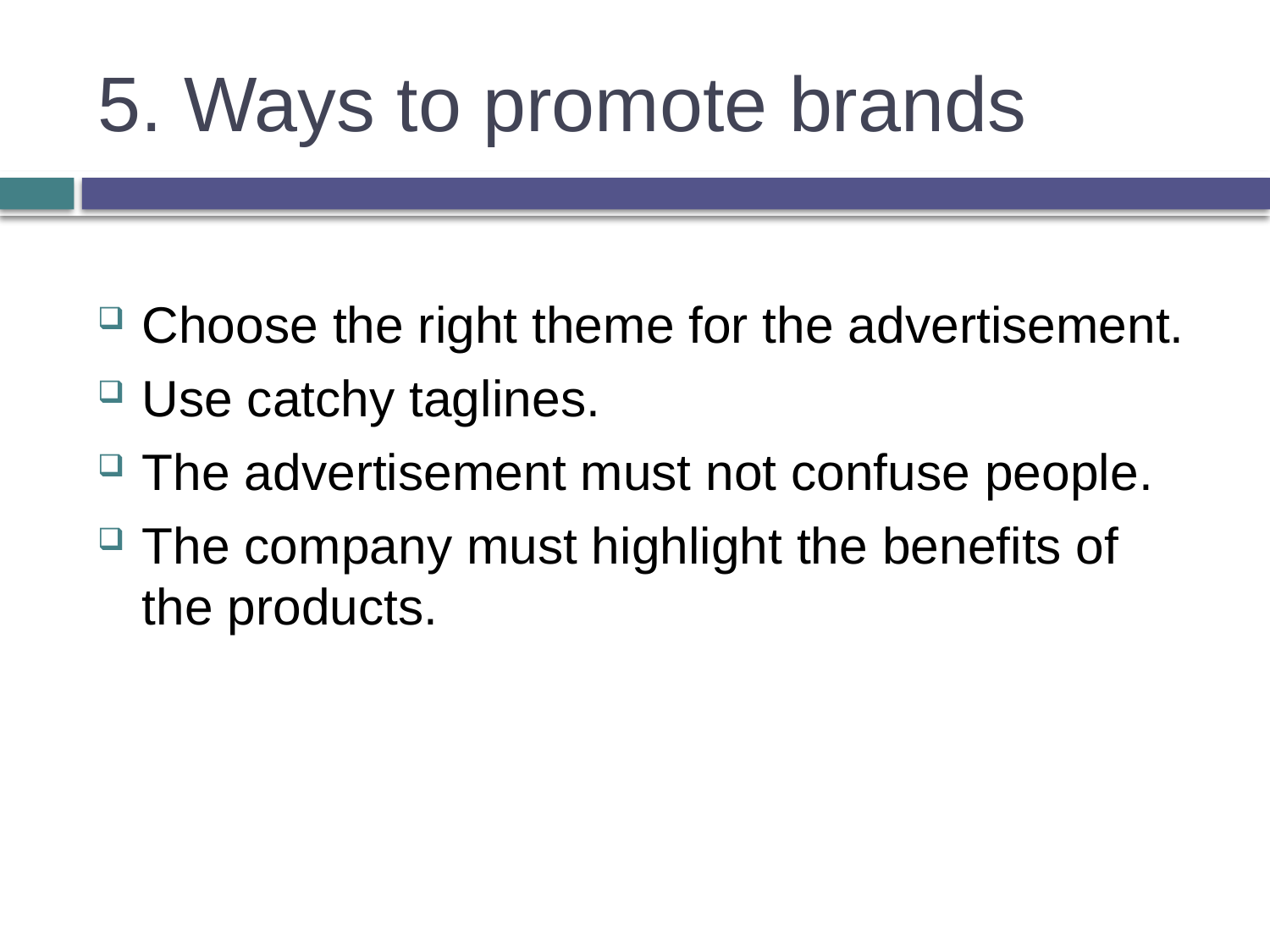

# 5. Ways to promote brands
Choose the right theme for the advertisement.
Use catchy taglines.
The advertisement must not confuse people.
The company must highlight the benefits of the products.